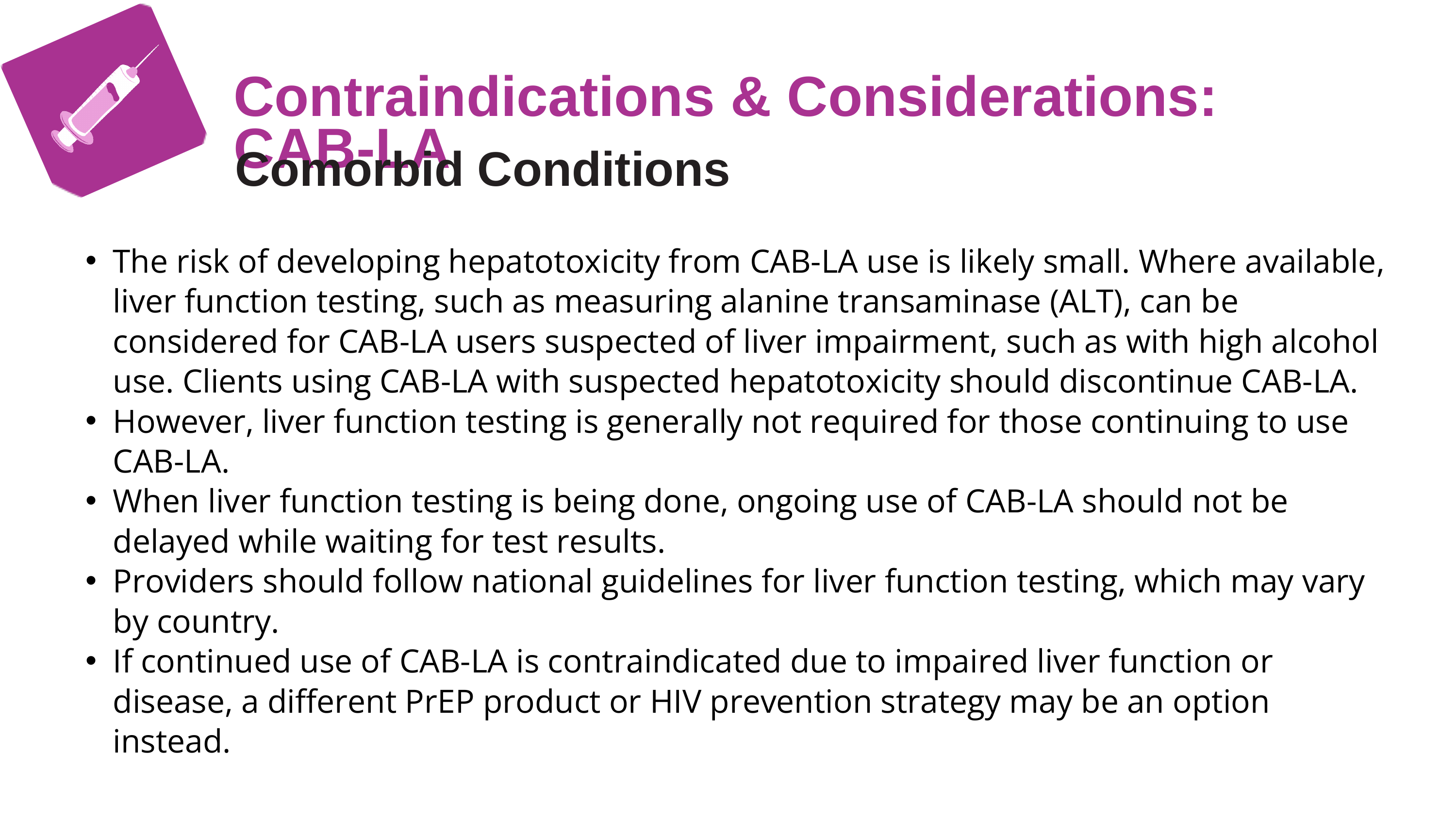

C
Contraindications & Considerations: CAB-LA
Comorbid Conditions
The risk of developing hepatotoxicity from CAB-LA use is likely small. Where available, liver function testing, such as measuring alanine transaminase (ALT), can be considered for CAB-LA users suspected of liver impairment, such as with high alcohol use. Clients using CAB-LA with suspected hepatotoxicity should discontinue CAB-LA.
However, liver function testing is generally not required for those continuing to use CAB-LA.
When liver function testing is being done, ongoing use of CAB-LA should not be delayed while waiting for test results.
Providers should follow national guidelines for liver function testing, which may vary by country.
If continued use of CAB-LA is contraindicated due to impaired liver function or disease, a different PrEP product or HIV prevention strategy may be an option instead.